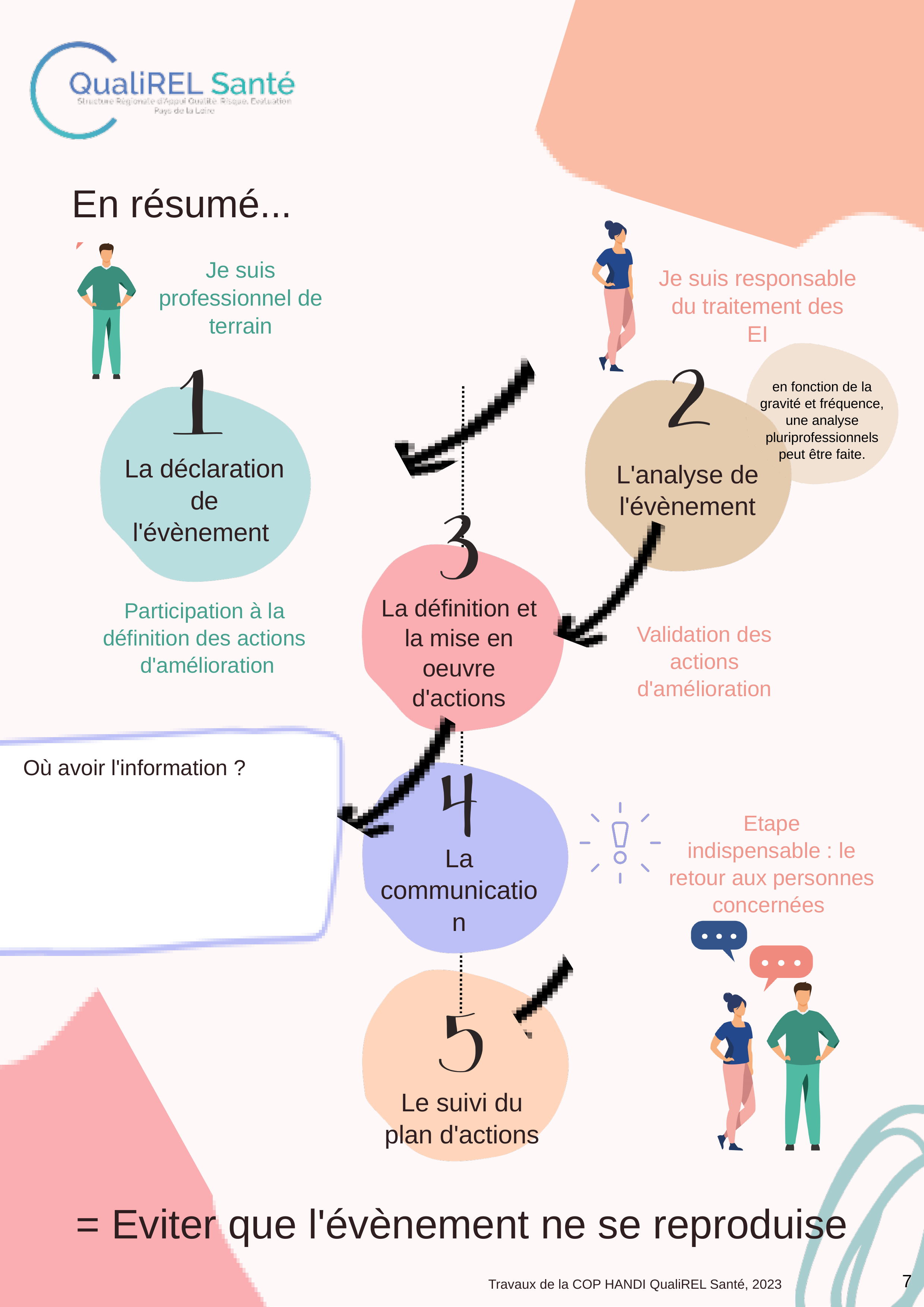

En résumé...

Je suis professionnel de terrain
Je suis responsable du traitement des EI

en fonction de la gravité et fréquence, une analyse pluriprofessionnels peut être faite.

La déclaration de l'évènement
L'analyse de l'évènement

La définition et la mise en oeuvre d'actions
Participation à la définition des actions  d'amélioration
Validation des actions d'amélioration

Où avoir l'information ?

Etape indispensable : le retour aux personnes concernées
La communication

Le suivi du plan d'actions

= Eviter que l'évènement ne se reproduise

Travaux de la COP HANDI QualiREL Santé, 2023
7